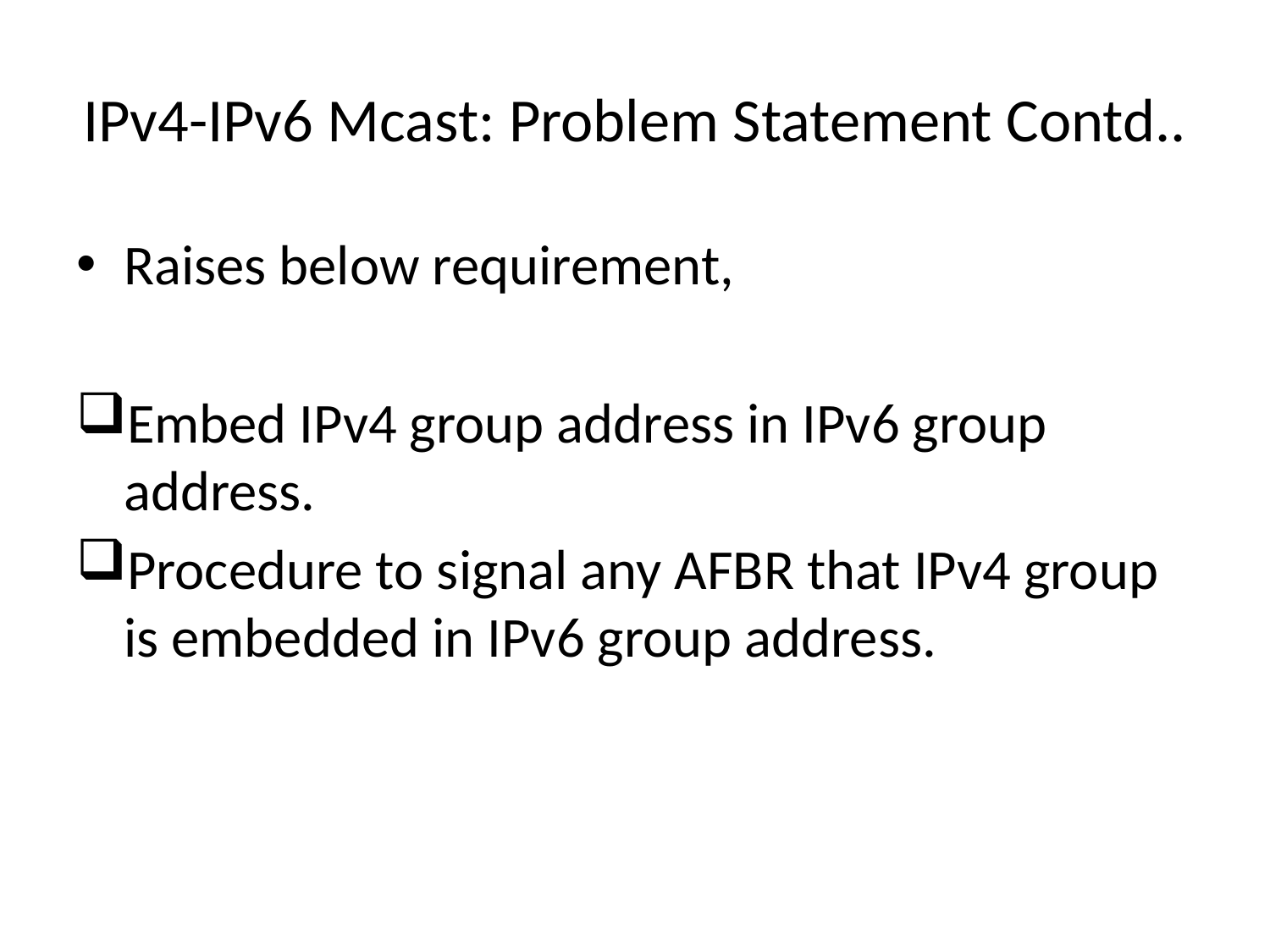

# IPv4-IPv6 Mcast: Problem Statement Contd..
Raises below requirement,

Embed IPv4 group address in IPv6 group address.
Procedure to signal any AFBR that IPv4 group is embedded in IPv6 group address.